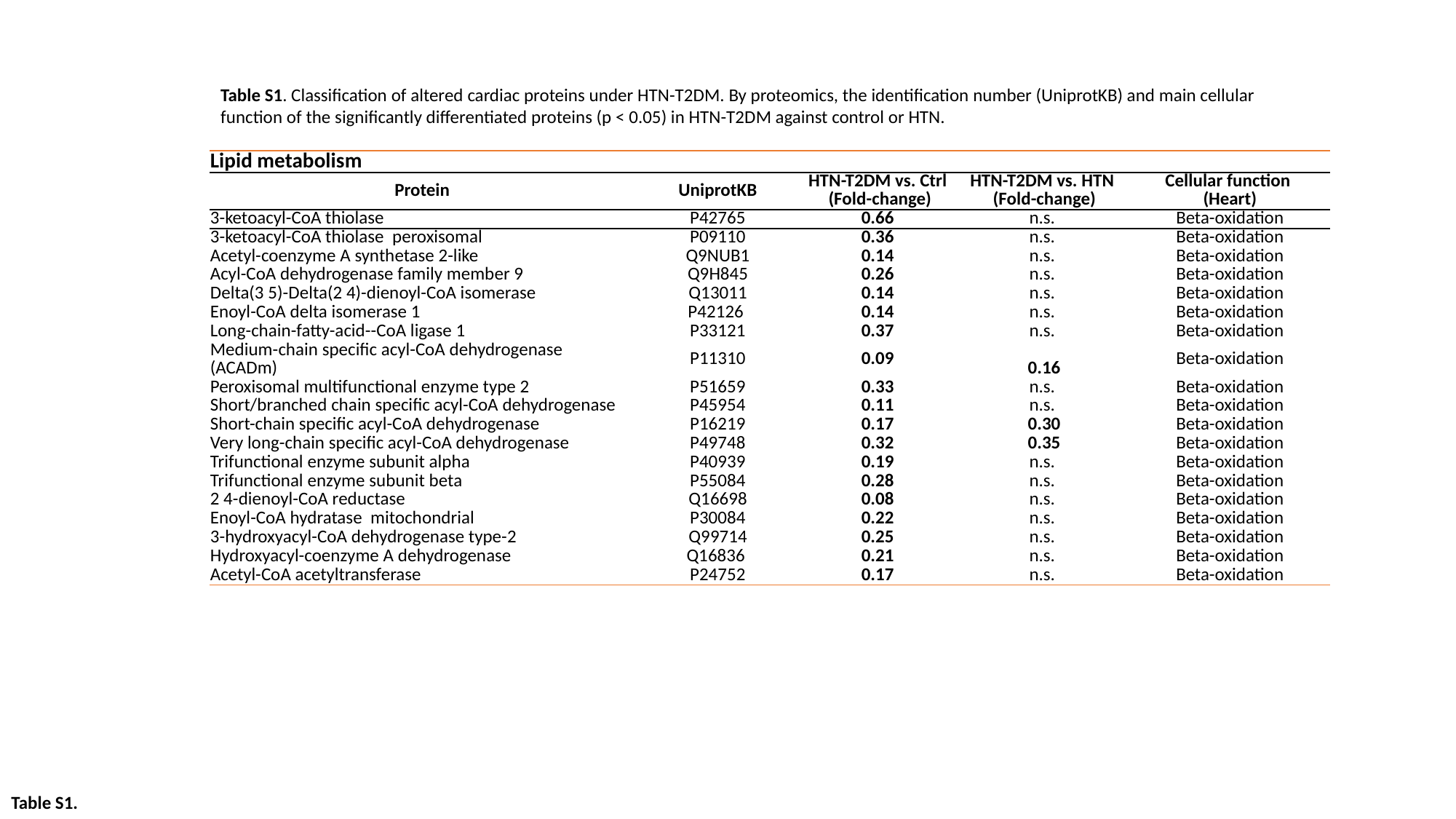

Table S1. Classification of altered cardiac proteins under HTN-T2DM. By proteomics, the identification number (UniprotKB) and main cellular function of the significantly differentiated proteins (p < 0.05) in HTN-T2DM against control or HTN.
| Lipid metabolism |  |  |  |  |
| --- | --- | --- | --- | --- |
| Protein | UniprotKB | HTN-T2DM vs. Ctrl (Fold-change) | HTN-T2DM vs. HTN (Fold-change) | Cellular function (Heart) |
| 3-ketoacyl-CoA thiolase | P42765 | 0.66 | n.s. | Beta-oxidation |
| 3-ketoacyl-CoA thiolase peroxisomal | P09110 | 0.36 | n.s. | Beta-oxidation |
| Acetyl-coenzyme A synthetase 2-like | Q9NUB1 | 0.14 | n.s. | Beta-oxidation |
| Acyl-CoA dehydrogenase family member 9 | Q9H845 | 0.26 | n.s. | Beta-oxidation |
| Delta(3 5)-Delta(2 4)-dienoyl-CoA isomerase | Q13011 | 0.14 | n.s. | Beta-oxidation |
| Enoyl-CoA delta isomerase 1 | P42126 | 0.14 | n.s. | Beta-oxidation |
| Long-chain-fatty-acid--CoA ligase 1 | P33121 | 0.37 | n.s. | Beta-oxidation |
| Medium-chain specific acyl-CoA dehydrogenase (ACADm) | P11310 | 0.09 | 0.16 | Beta-oxidation |
| Peroxisomal multifunctional enzyme type 2 | P51659 | 0.33 | n.s. | Beta-oxidation |
| Short/branched chain specific acyl-CoA dehydrogenase | P45954 | 0.11 | n.s. | Beta-oxidation |
| Short-chain specific acyl-CoA dehydrogenase | P16219 | 0.17 | 0.30 | Beta-oxidation |
| Very long-chain specific acyl-CoA dehydrogenase | P49748 | 0.32 | 0.35 | Beta-oxidation |
| Trifunctional enzyme subunit alpha | P40939 | 0.19 | n.s. | Beta-oxidation |
| Trifunctional enzyme subunit beta | P55084 | 0.28 | n.s. | Beta-oxidation |
| 2 4-dienoyl-CoA reductase | Q16698 | 0.08 | n.s. | Beta-oxidation |
| Enoyl-CoA hydratase mitochondrial | P30084 | 0.22 | n.s. | Beta-oxidation |
| 3-hydroxyacyl-CoA dehydrogenase type-2 | Q99714 | 0.25 | n.s. | Beta-oxidation |
| Hydroxyacyl-coenzyme A dehydrogenase | Q16836 | 0.21 | n.s. | Beta-oxidation |
| Acetyl-CoA acetyltransferase | P24752 | 0.17 | n.s. | Beta-oxidation |
Table S1.